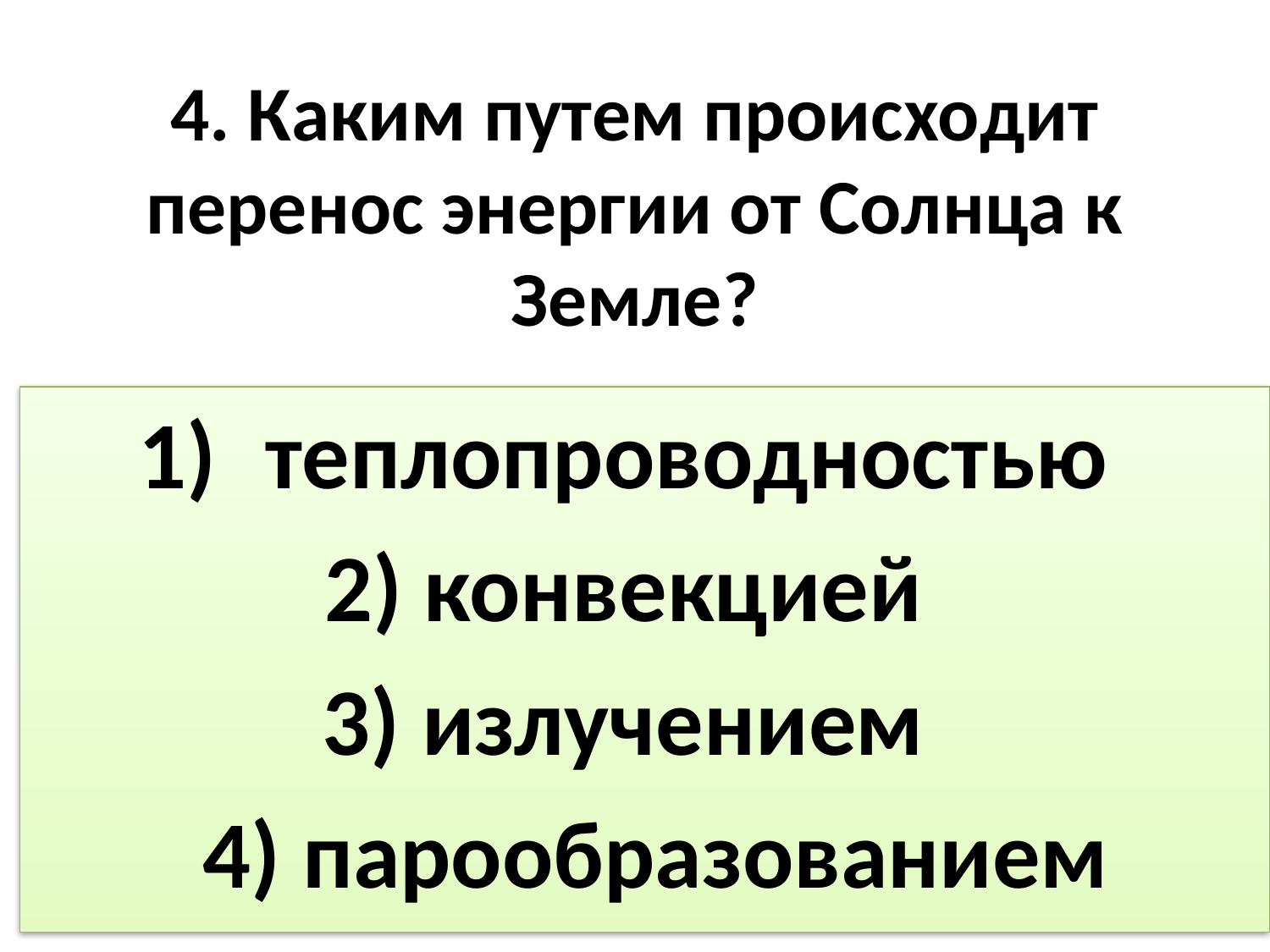

# 4. Каким путем происходит перенос энергии от Солнца к Земле?
теплопроводностью
 2) конвекцией
3) излучением
 4) парообразованием